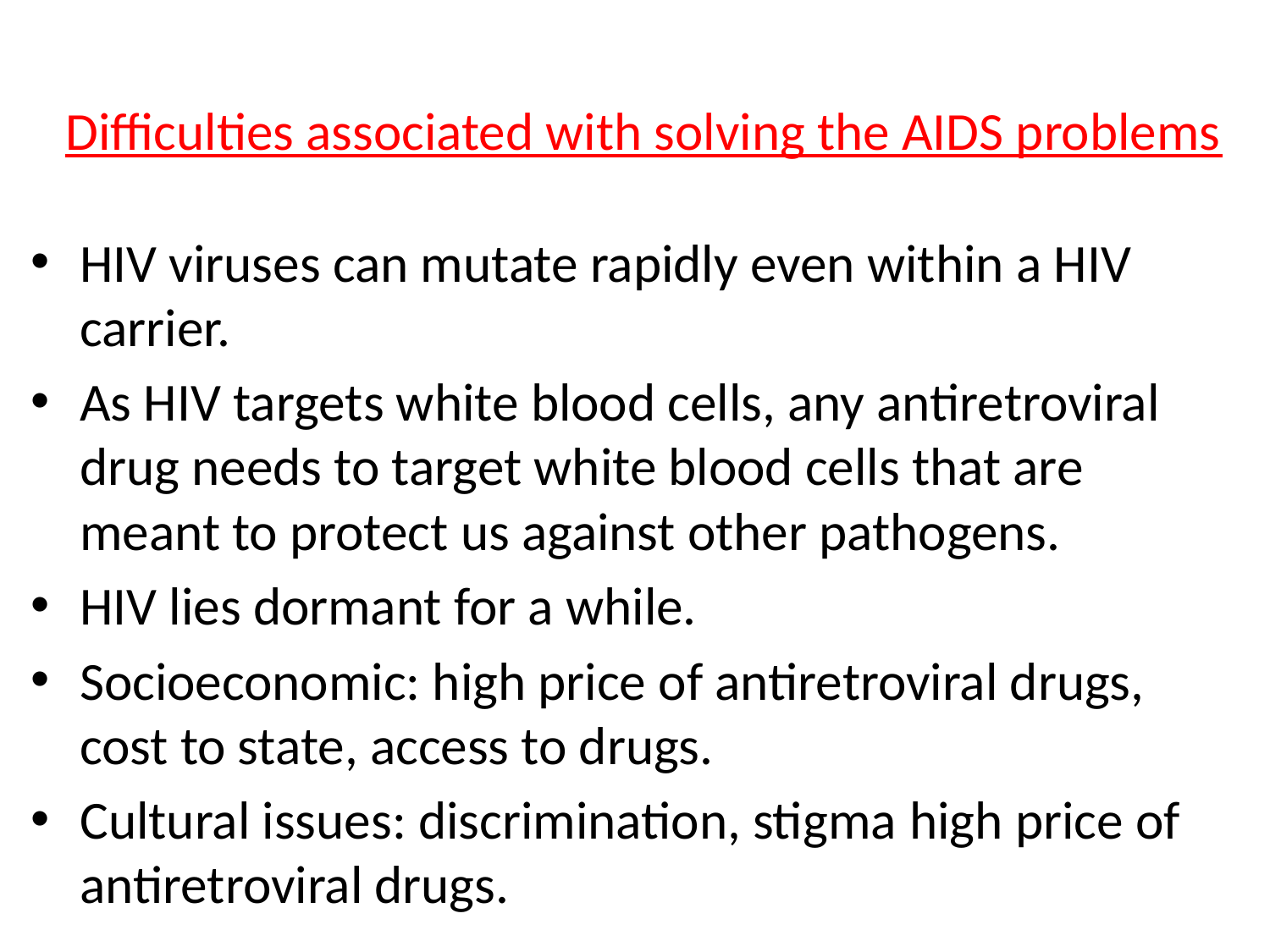

# Difficulties associated with solving the AIDS problems
HIV viruses can mutate rapidly even within a HIV carrier.
As HIV targets white blood cells, any antiretroviral drug needs to target white blood cells that are meant to protect us against other pathogens.
HIV lies dormant for a while.
Socioeconomic: high price of antiretroviral drugs, cost to state, access to drugs.
Cultural issues: discrimination, stigma high price of antiretroviral drugs.